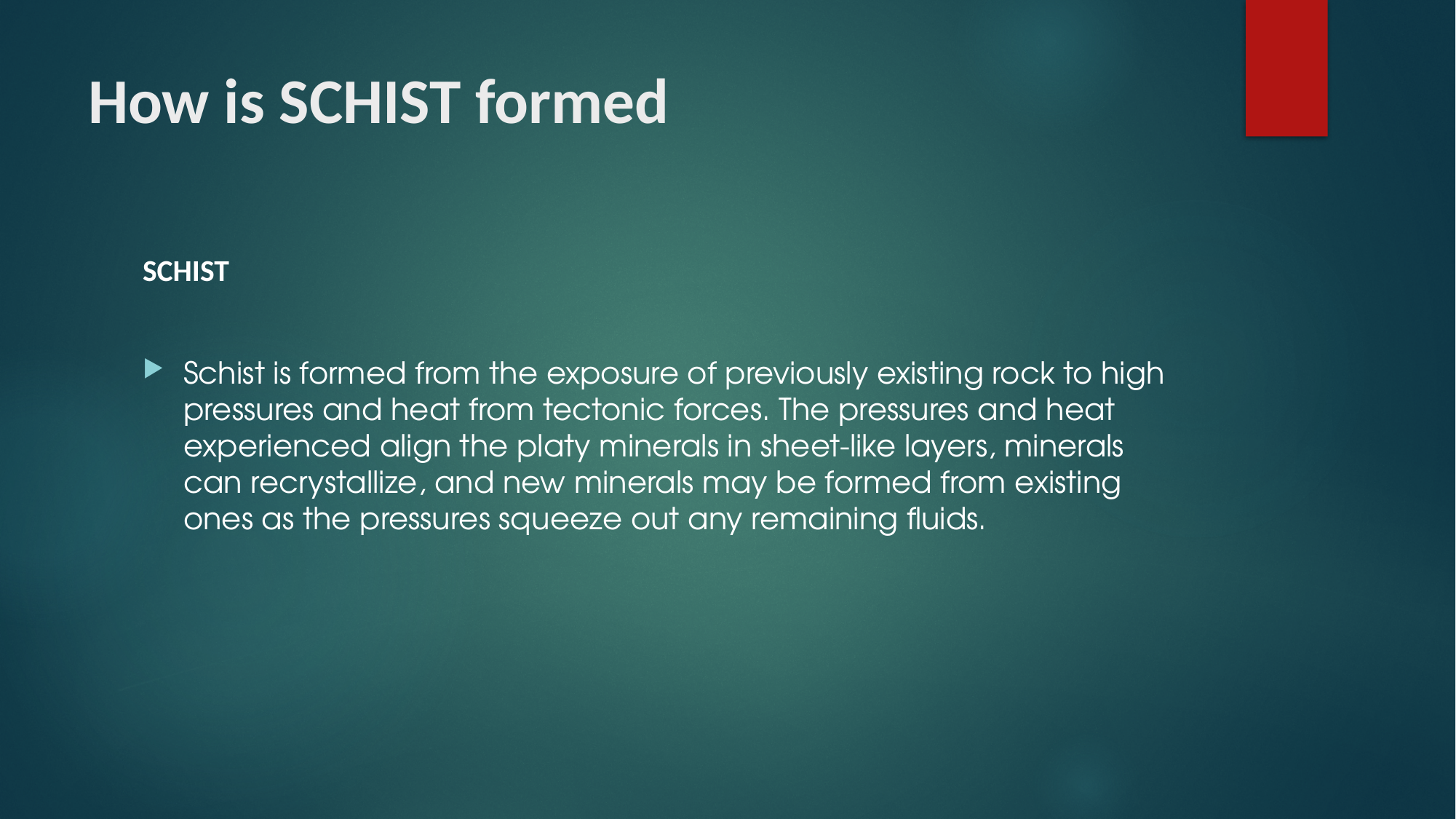

# How is SCHIST formed
SCHIST

Schist is formed from the exposure of previously existing rock to high pressures and heat from tectonic forces. The pressures and heat experienced align the platy minerals in sheet-like layers, minerals can recrystallize, and new minerals may be formed from existing ones as the pressures squeeze out any remaining fluids.